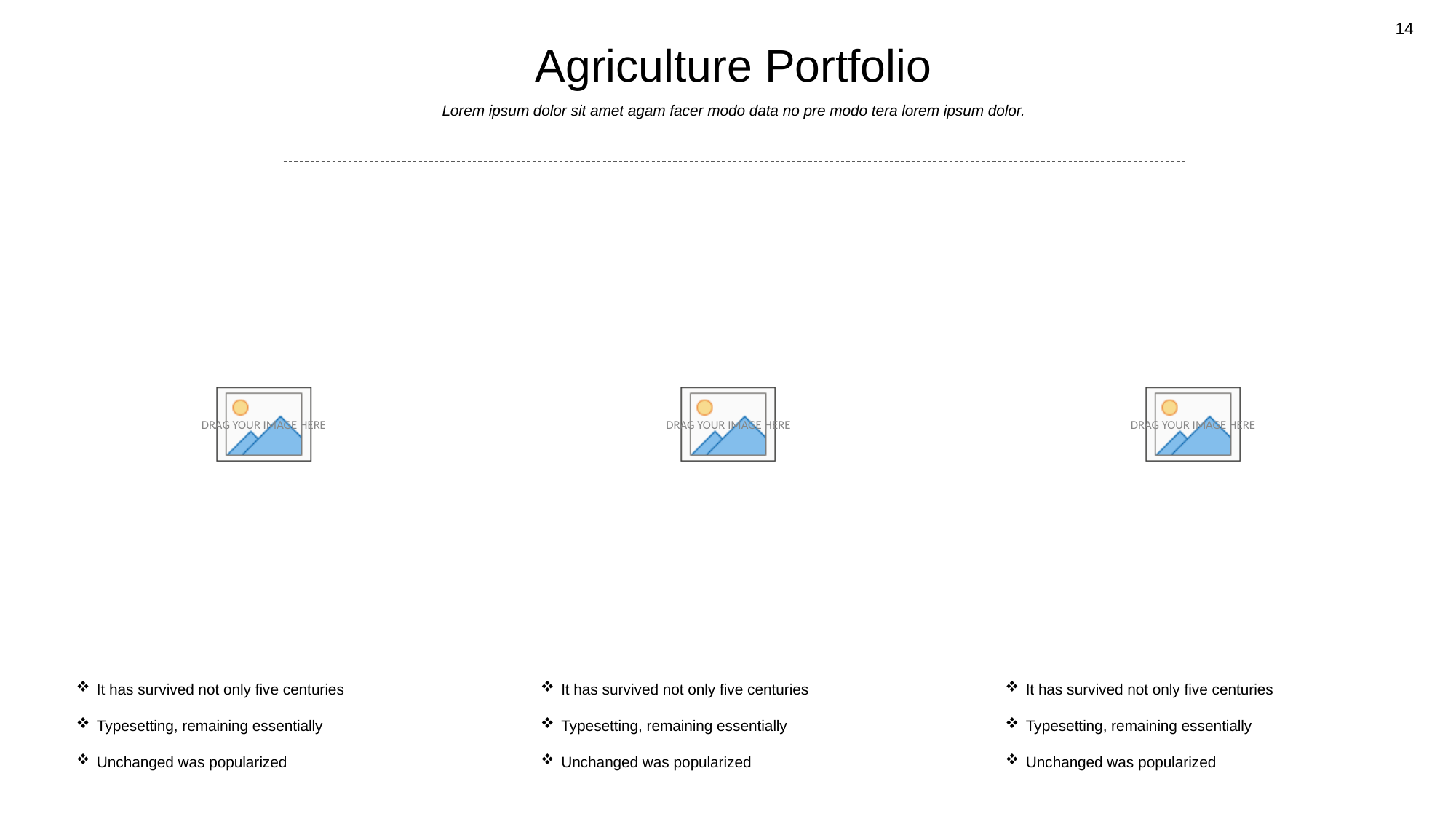

14
Agriculture Portfolio
Lorem ipsum dolor sit amet agam facer modo data no pre modo tera lorem ipsum dolor.

It has survived not only five centuries
Typesetting, remaining essentially
Unchanged was popularized
It has survived not only five centuries
Typesetting, remaining essentially
Unchanged was popularized
It has survived not only five centuries
Typesetting, remaining essentially
Unchanged was popularized